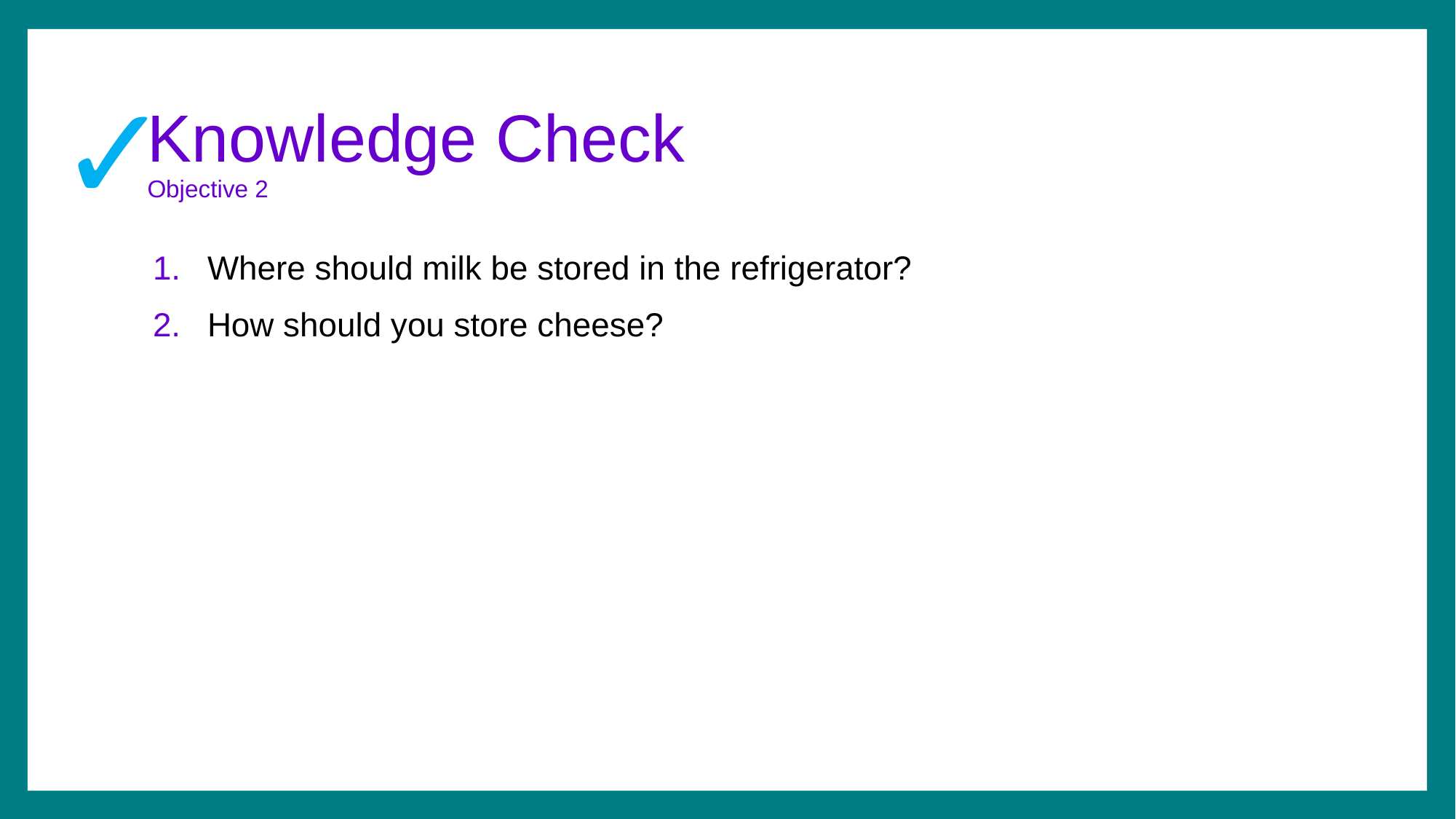

✓
# Knowledge Check Objective 2
Where should milk be stored in the refrigerator?
How should you store cheese?